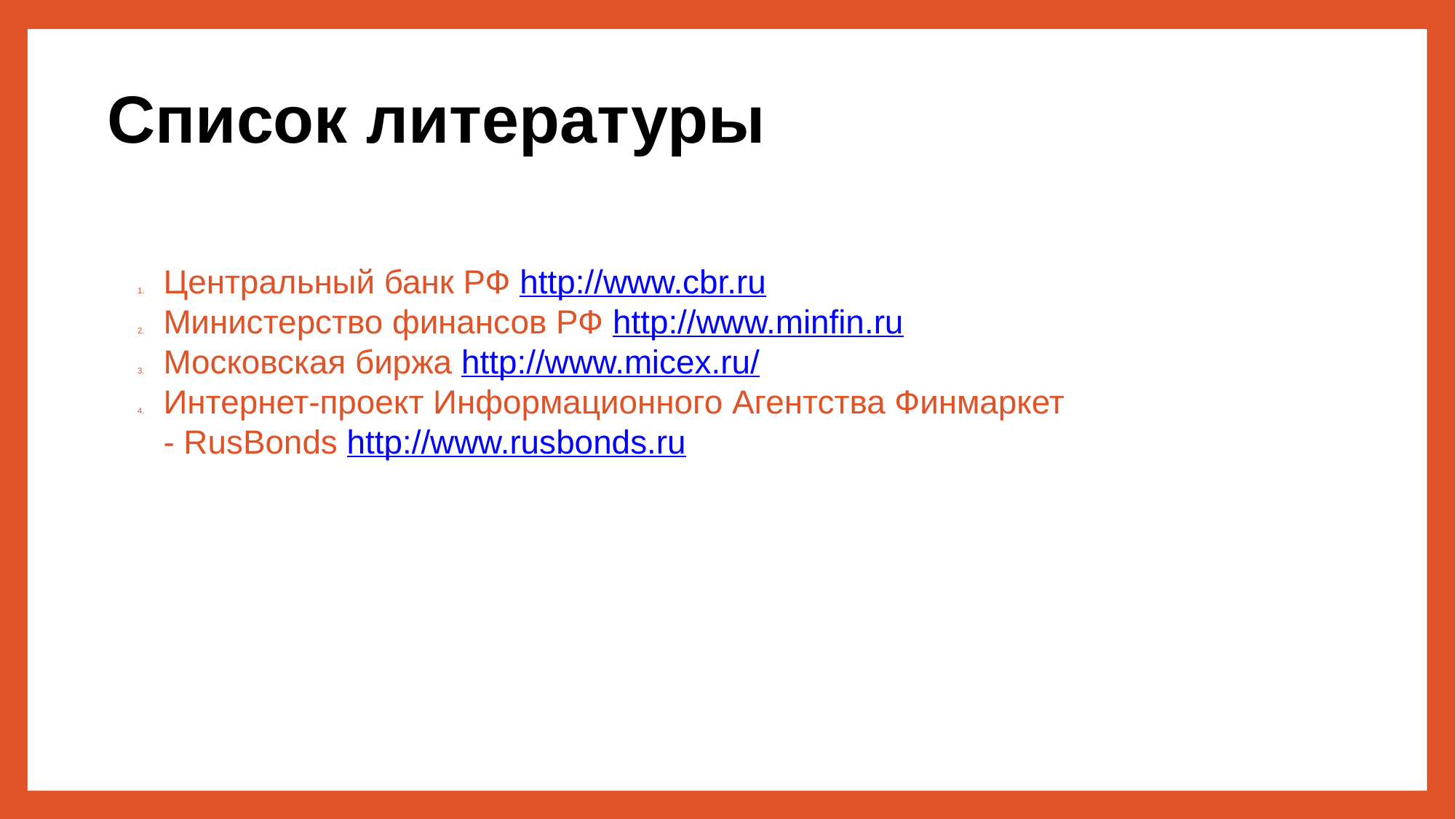

Список литературы
Центральный банк РФ http://www.cbr.ru
Министерство финансов РФ http://www.minfin.ru
Московская биржа http://www.micex.ru/
Интернет-проект Информационного Агентства Финмаркет - RusBonds http://www.rusbonds.ru